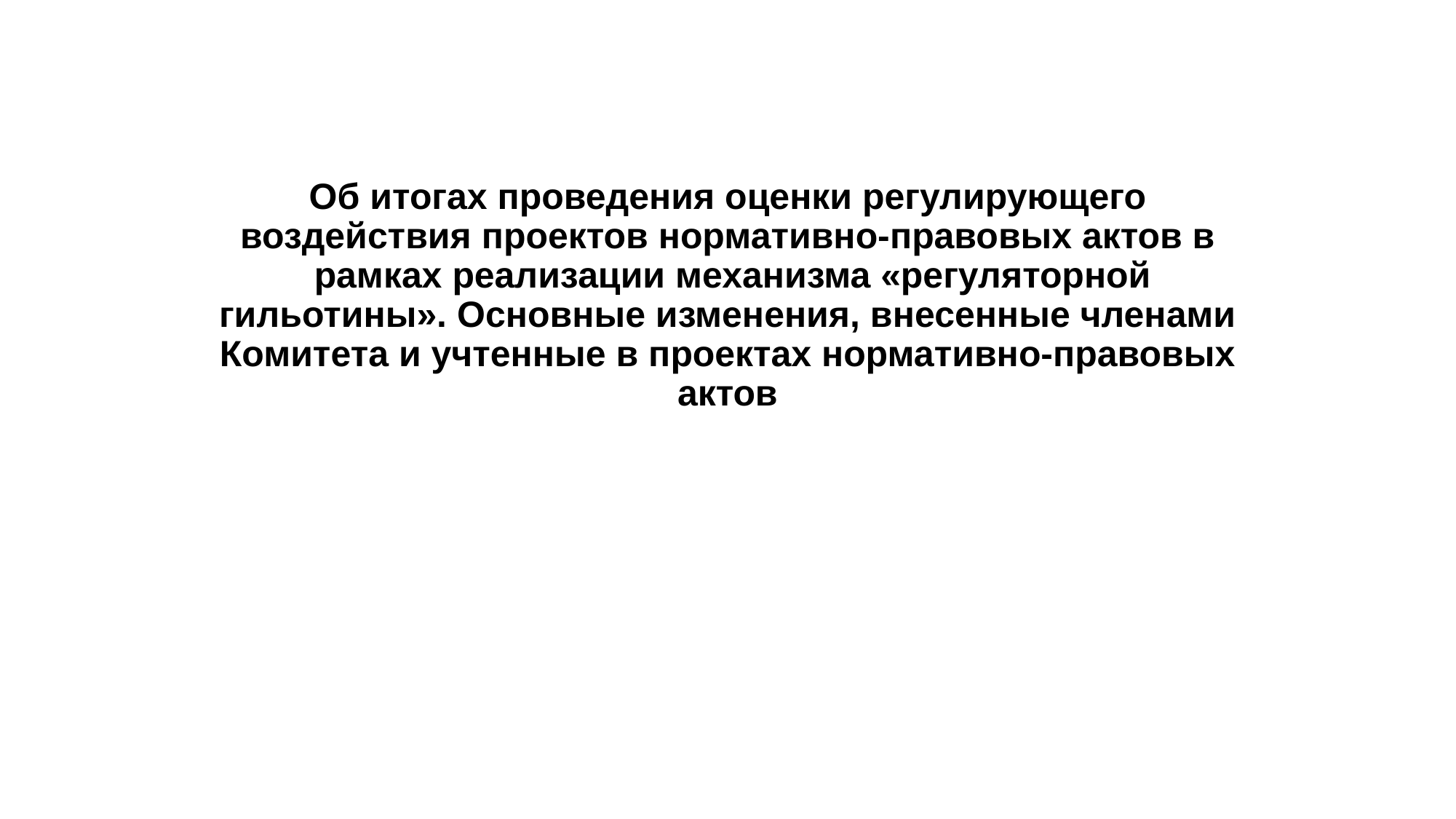

# Об итогах проведения оценки регулирующего воздействия проектов нормативно-правовых актов в  рамках реализации механизма «регуляторной гильотины». Основные изменения, внесенные членами Комитета и учтенные в проектах нормативно-правовых актов